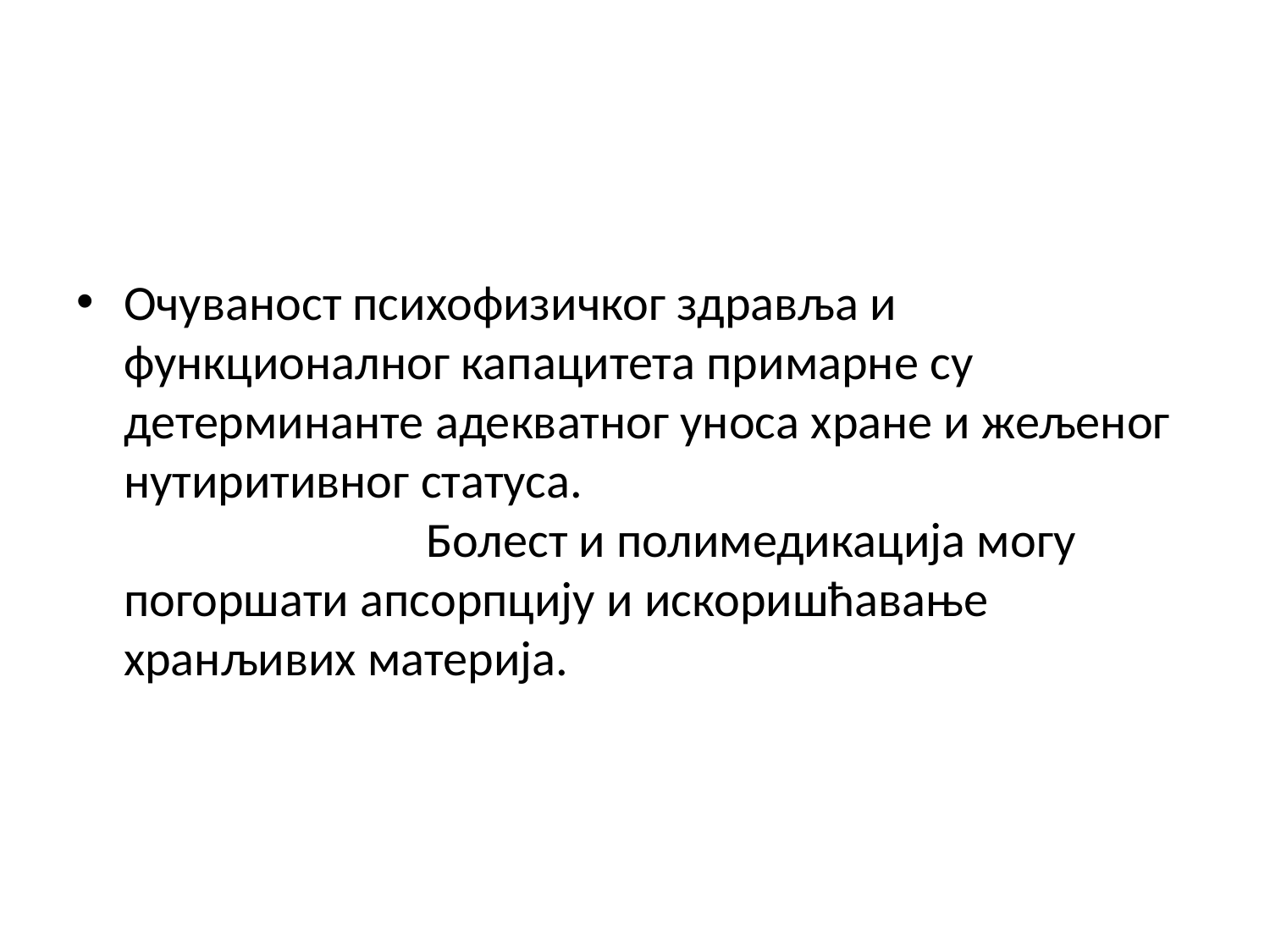

Очуваност психофизичког здравља и функционалног капацитета примарне су детерминанте адекватног уноса хране и жељеног нутиритивног статуса.                                                                                  Болест и полимедикација могу погоршати апсорпцију и искоришћавање хранљивих материја.